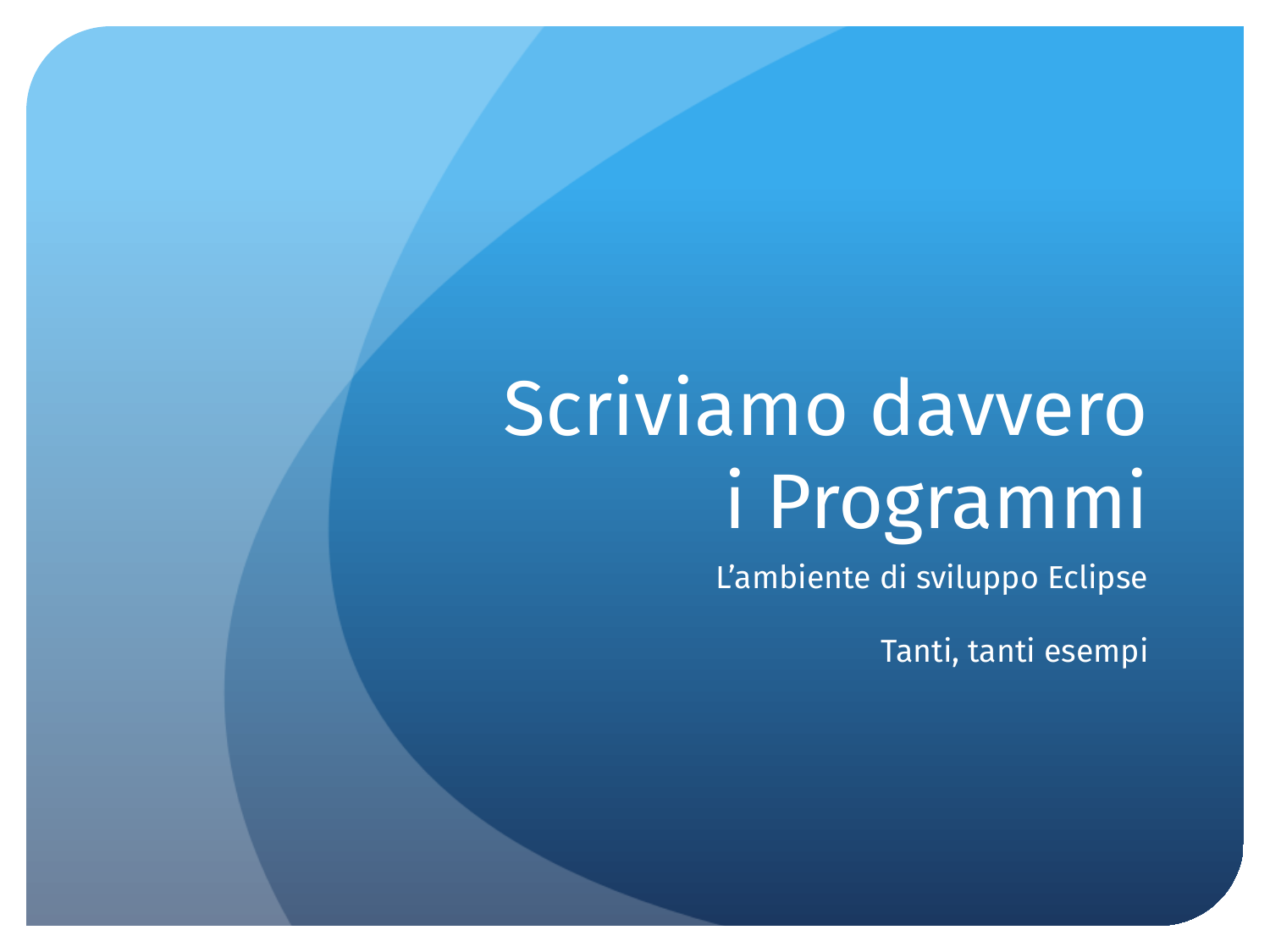

# Scriviamo davvero i Programmi
L’ambiente di sviluppo Eclipse
Tanti, tanti esempi